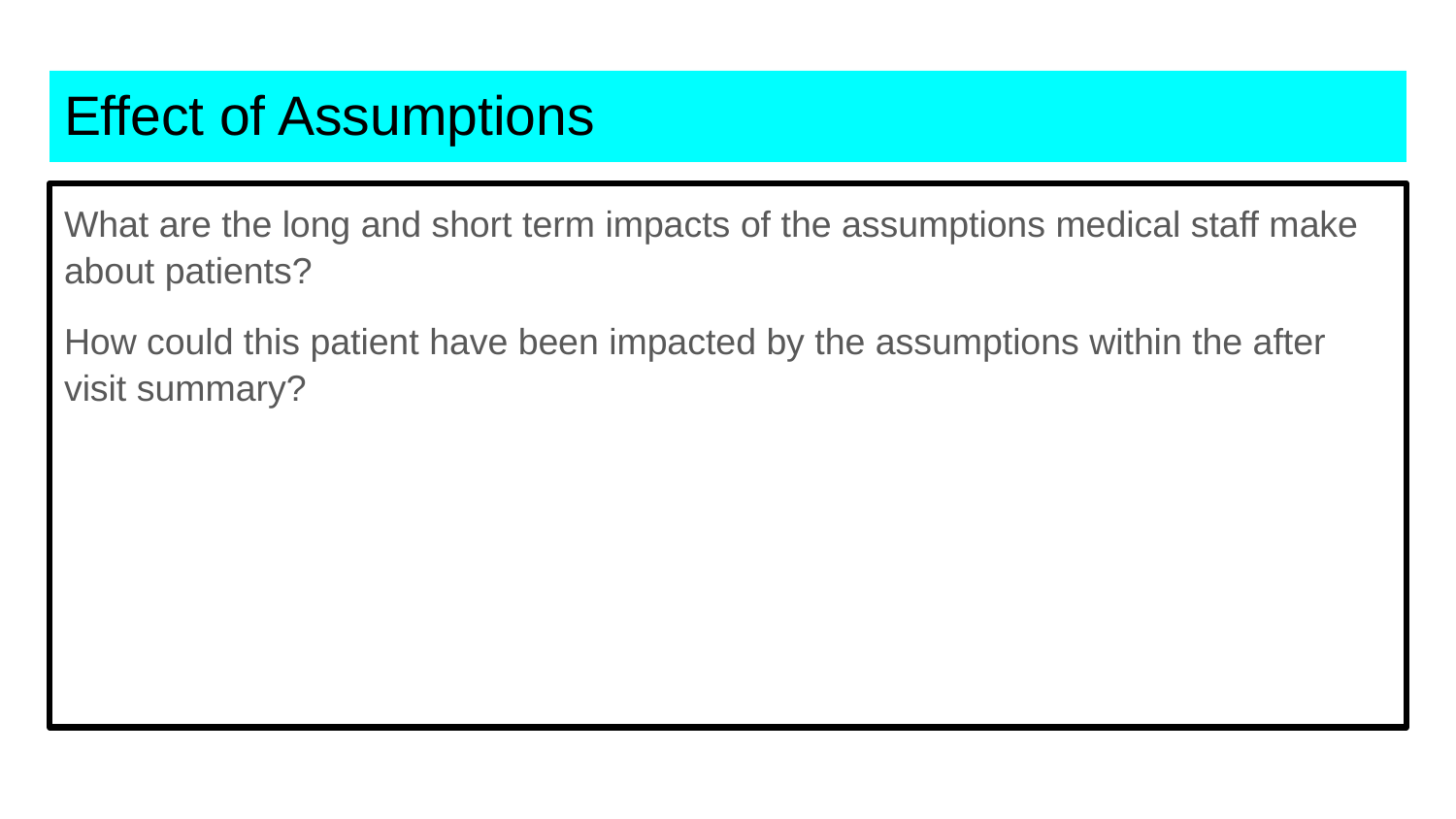

# Effect of Assumptions
What are the long and short term impacts of the assumptions medical staff make about patients?
How could this patient have been impacted by the assumptions within the after visit summary?